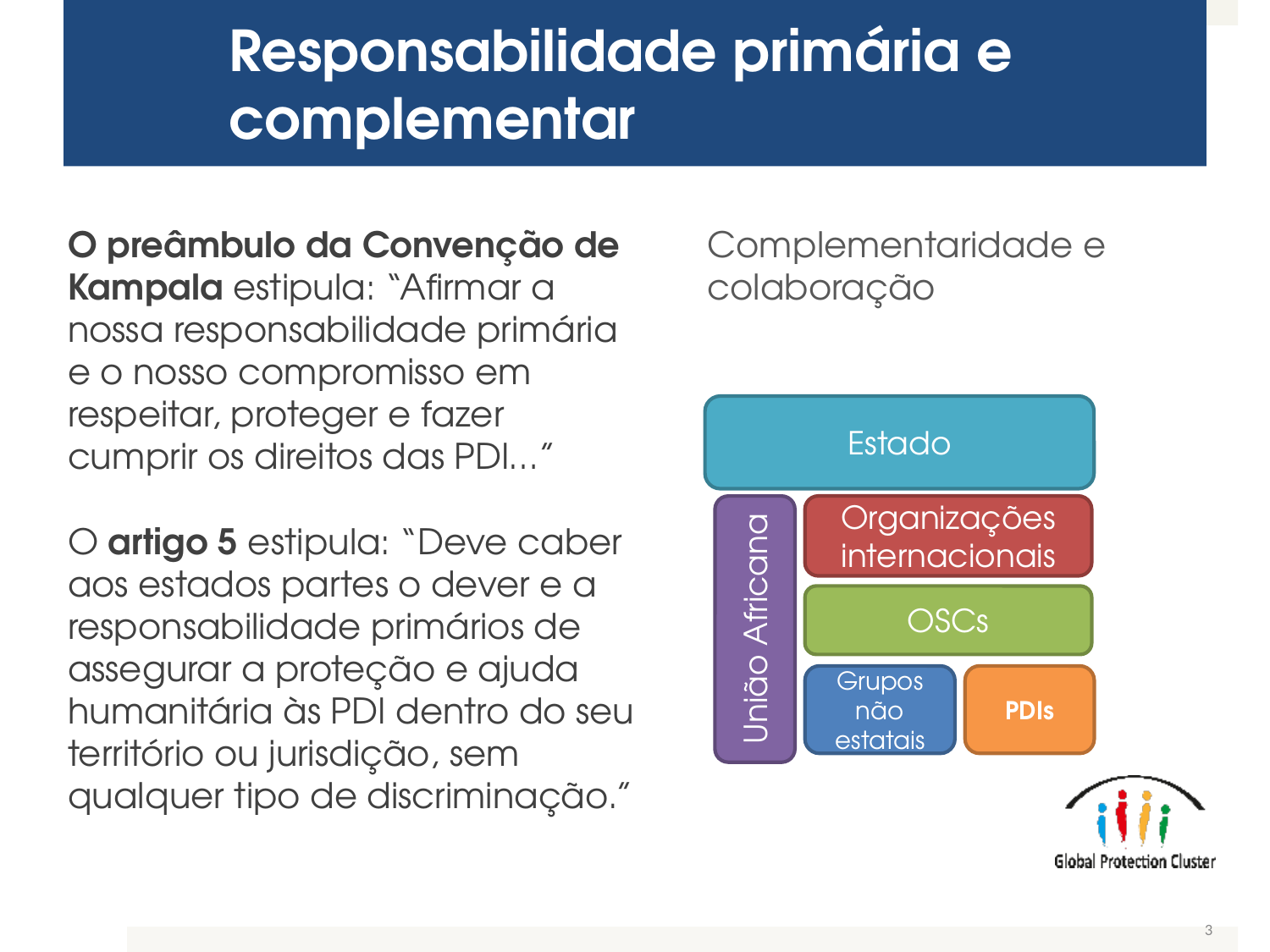

# Responsabilidade primária e complementar
O preâmbulo da Convenção de Kampala estipula: “Afirmar a nossa responsabilidade primária e o nosso compromisso em respeitar, proteger e fazer cumprir os direitos das PDI…”

O artigo 5 estipula: “Deve caber aos estados partes o dever e a responsabilidade primários de assegurar a proteção e ajuda humanitária às PDI dentro do seu território ou jurisdição, sem qualquer tipo de discriminação.”

Complementaridade e colaboração

Estado
Organizações internacionais
OSCs
União Africana
Grupos não estatais
PDIs